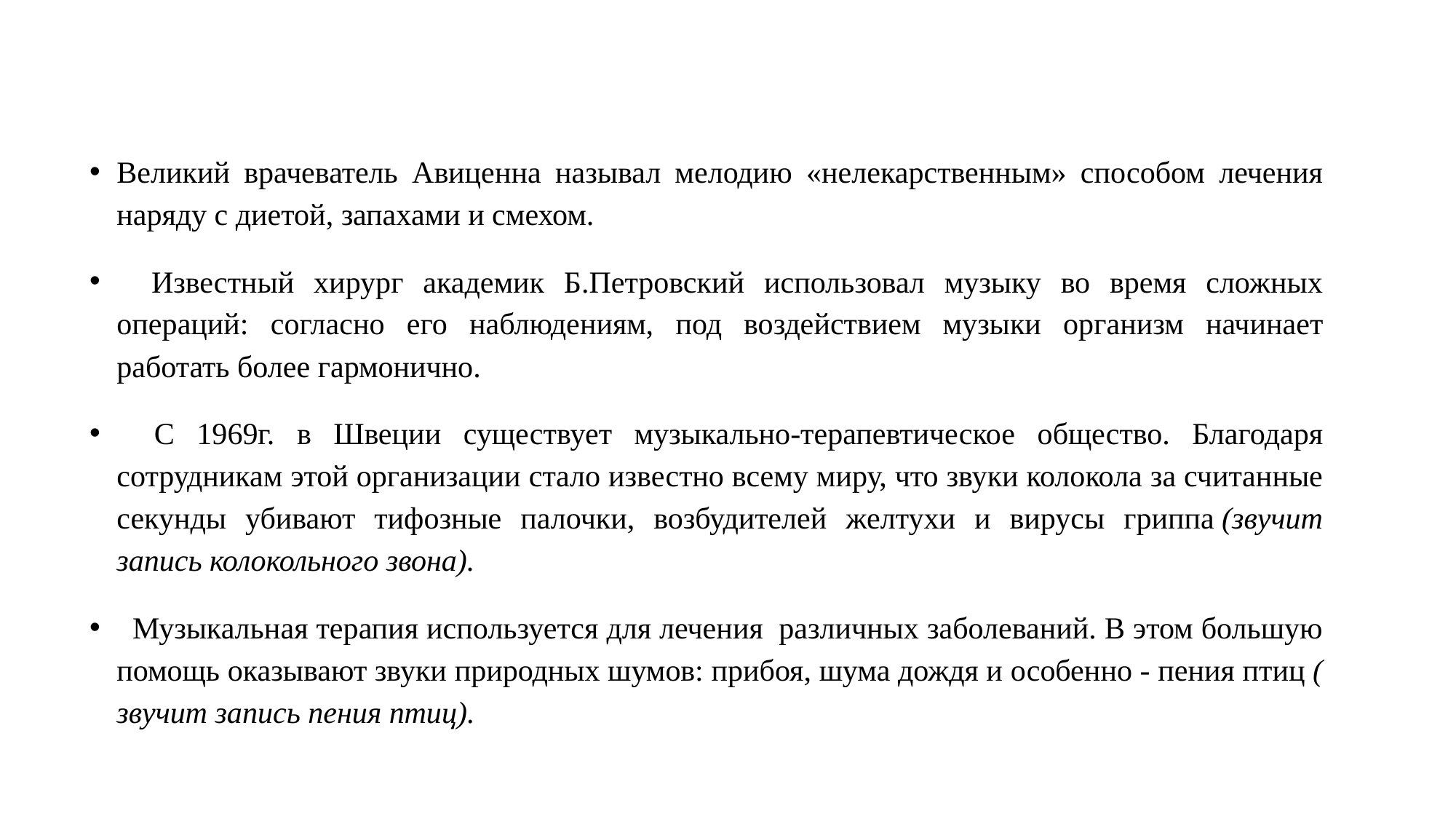

#
Великий врачеватель Авиценна называл мелодию «нелекарственным» способом лечения наряду с диетой, запахами и смехом.
   Известный хирург академик Б.Петровский использовал музыку во время сложных операций: согласно его наблюдениям, под воздействием музыки организм начинает работать более гармонично.
   С 1969г. в Швеции существует музыкально-терапевтическое общество. Благодаря сотрудникам этой организации стало известно всему миру, что звуки колокола за считанные секунды убивают тифозные палочки, возбудителей желтухи и вирусы гриппа (звучит запись колокольного звона).
  Музыкальная терапия используется для лечения  различных заболеваний. В этом большую помощь оказывают звуки природных шумов: прибоя, шума дождя и особенно - пения птиц ( звучит запись пения птиц).